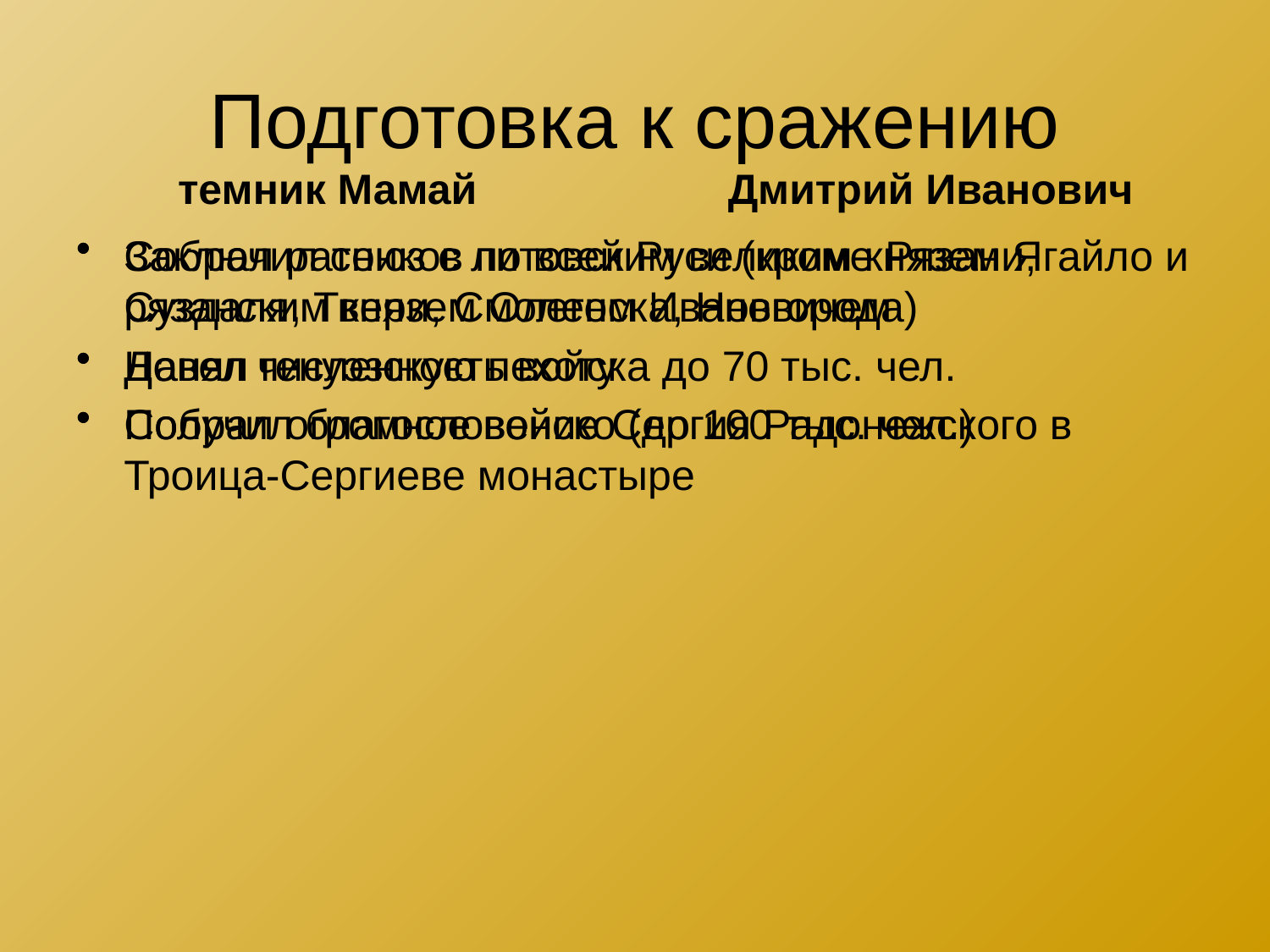

# Подготовка к сражению
темник Мамай
Дмитрий Иванович
Заключил союз с литовским великим князем Ягайло и рязанским князем Олегом Ивановичем
Нанял генуэзскую пехоту
Собрал огромное войско (до 100 тыс. чел.)
Собрал ратников по всей Руси (кроме Рязани, Суздаля, Твери, Смоленска, Новгорода)
Довел численность войска до 70 тыс. чел.
Получил благословение Сергия Радонежского в Троица-Сергиеве монастыре